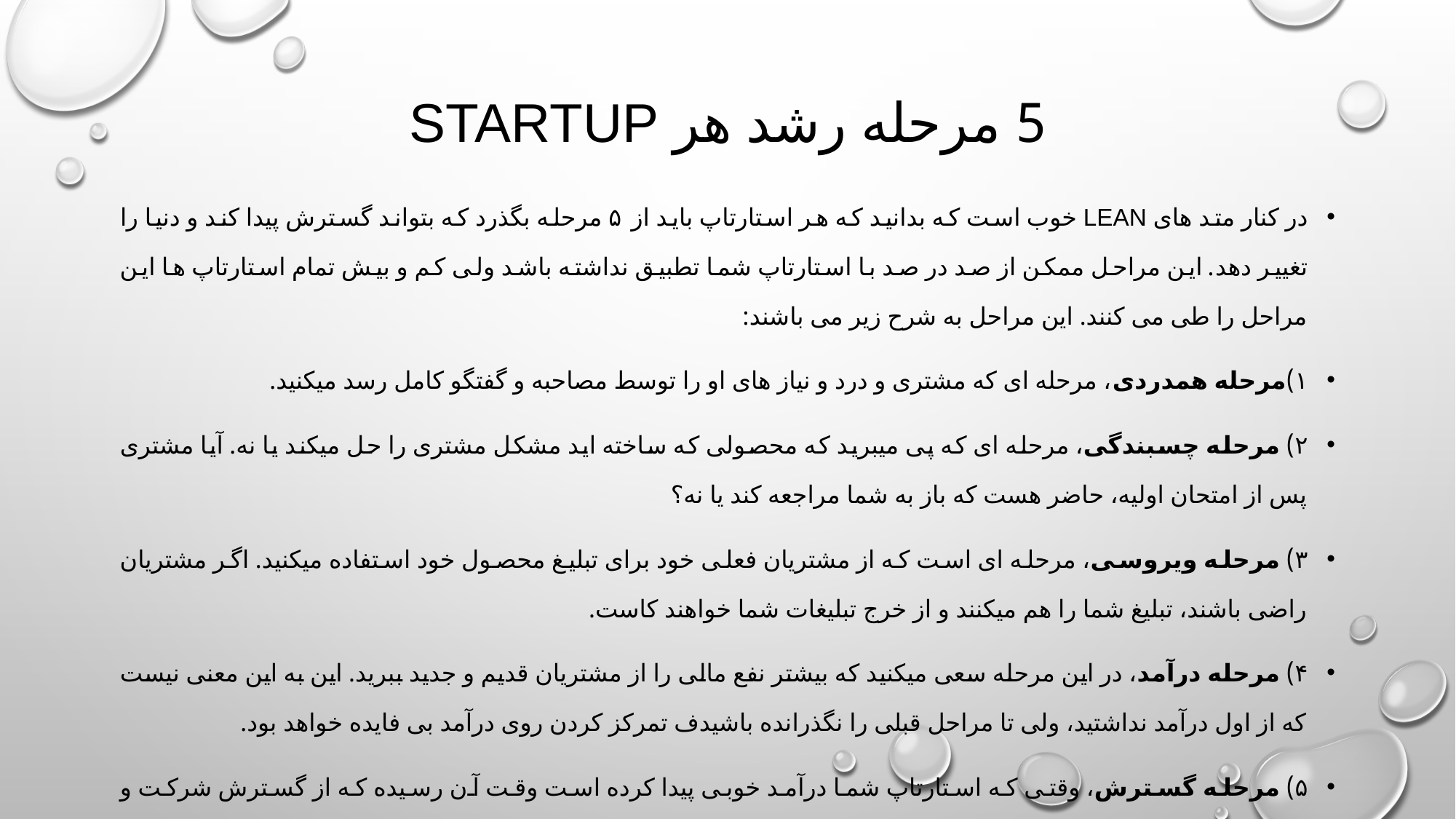

# 5 مرحله رشد هر STARTUP
در کنار متد های Lean خوب است که بدانید که هر استارتاپ باید از ۵ مرحله بگذرد که بتواند گسترش پیدا کند و دنیا را تغییر دهد. این مراحل ممکن از صد در صد با استارتاپ شما تطبیق نداشته باشد ولی کم و بیش تمام استارتاپ ها این مراحل را طی می کنند. این مراحل به شرح زیر می باشند:
۱)مرحله همدردی، مرحله ای که مشتری و درد و نیاز های او را توسط مصاحبه و گفتگو کامل رسد میکنید.
۲) مرحله چسبندگی، مرحله ای که پی میبرید که محصولی که ساخته اید مشکل مشتری را حل میکند یا نه. آیا مشتری پس از امتحان اولیه، حاضر هست که باز به شما مراجعه کند یا نه؟
۳) مرحله ویروسی، مرحله ای است که از مشتریان فعلی خود برای تبلیغ محصول خود استفاده میکنید. اگر مشتریان راضی باشند، تبلیغ شما را هم میکنند و از خرج تبلیغات شما خواهند کاست.
۴) مرحله درآمد، در این مرحله سعی میکنید که بیشتر نفع مالی را از مشتریان قدیم و جدید ببرید. این به این معنی نیست که از اول درآمد نداشتید، ولی تا مراحل قبلی را نگذرانده باشیدف تمرکز کردن روی درآمد بی فایده خواهد بود.
۵) مرحله گسترش، وقتی که استارتاپ شما درآمد خوبی پیدا کرده است وقت آن رسیده که از گسترش شرکت و محصول خود به گسترش بازار خود فکر کنید. سرمایه به استارتاپ تزریق کنید. تبلیغات را بیشتر و فرایند های بیشتری را اتوماسیون کنید.